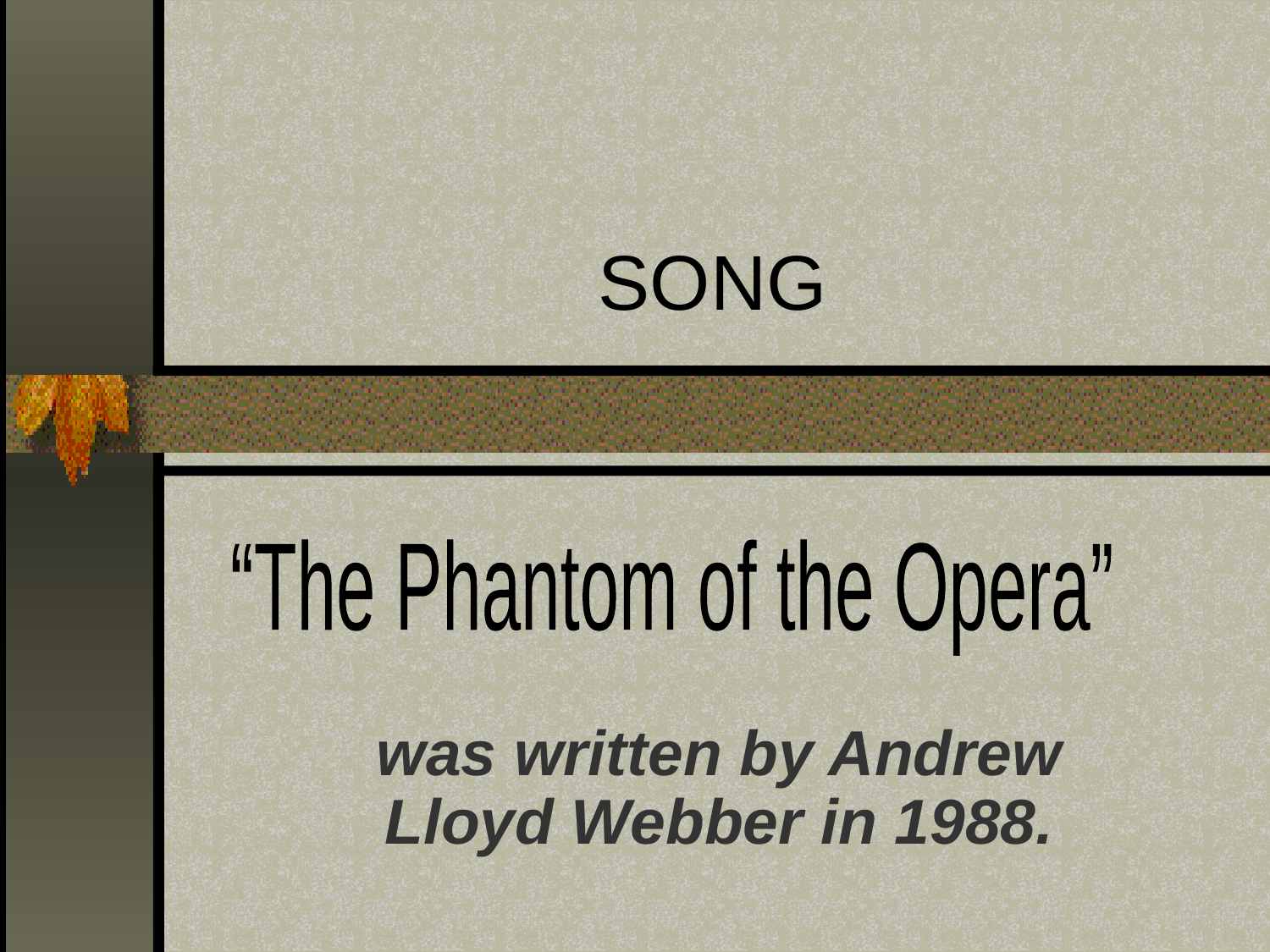

# SONG
“The Phantom of the Opera”

was written by Andrew Lloyd Webber in 1988.